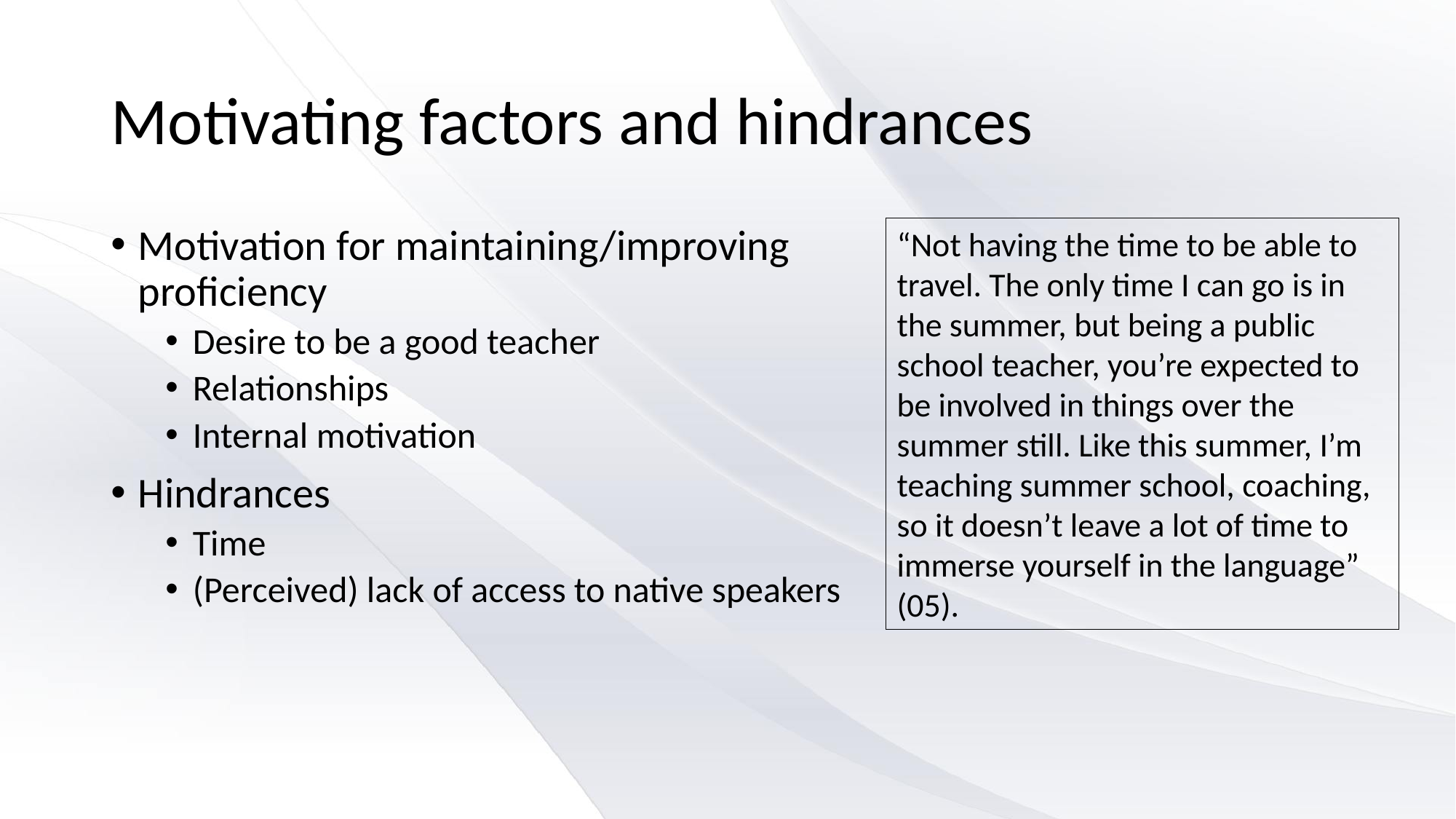

# Motivating factors and hindrances
Motivation for maintaining/improving proficiency
Desire to be a good teacher
Relationships
Internal motivation
Hindrances
Time
(Perceived) lack of access to native speakers

“Not having the time to be able to travel. The only time I can go is in the summer, but being a public school teacher, you’re expected to be involved in things over the summer still. Like this summer, I’m teaching summer school, coaching, so it doesn’t leave a lot of time to immerse yourself in the language” (05).